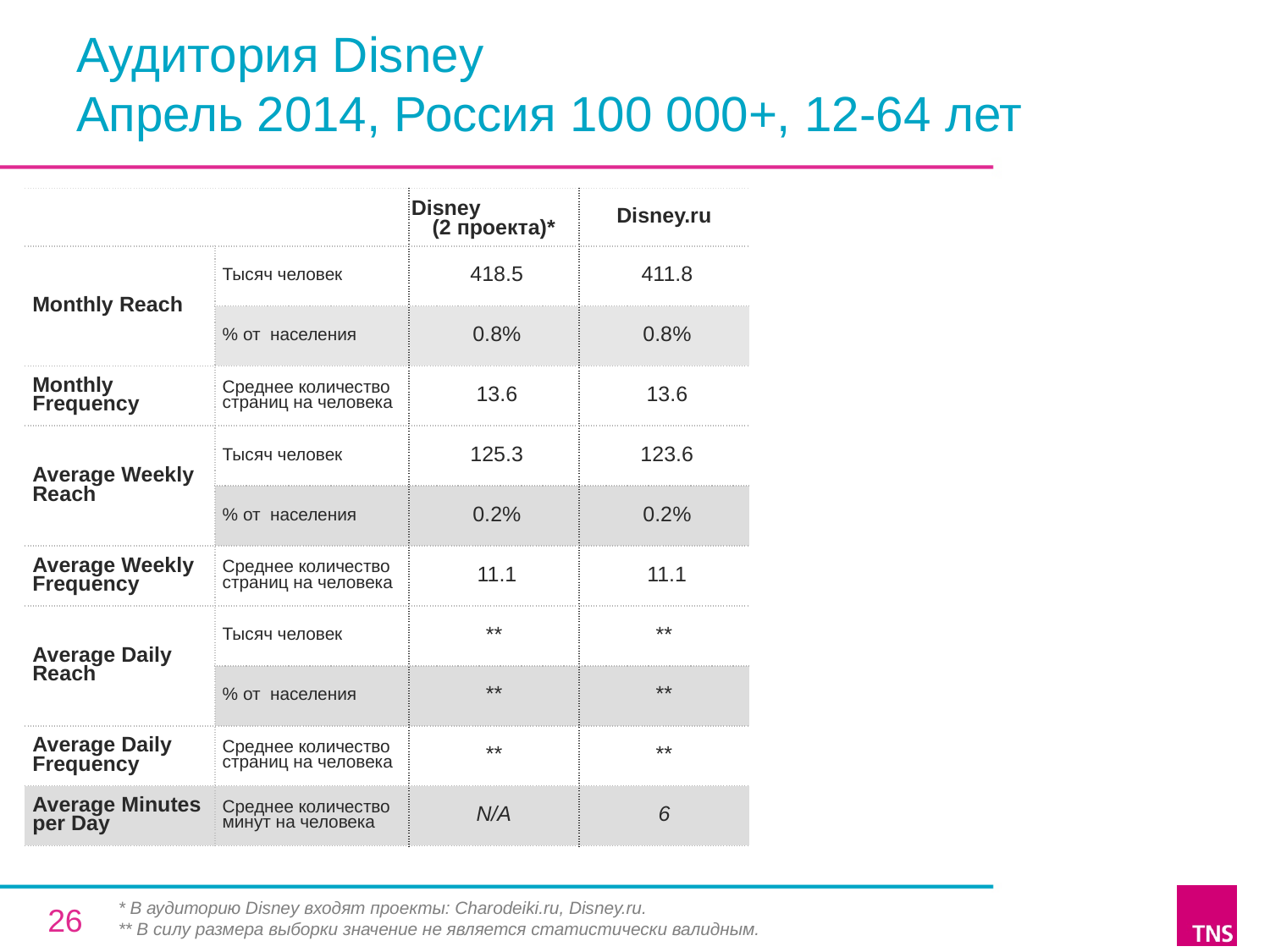

# Аудитория Disney Апрель 2014, Россия 100 000+, 12-64 лет
|  |  | Disney (2 проекта)\* | Disney.ru |
| --- | --- | --- | --- |
| Monthly Reach | Тысяч человек | 418.5 | 411.8 |
|  | % от населения | 0.8% | 0.8% |
| Monthly Frequency | Среднее количество страниц на человека | 13.6 | 13.6 |
| Average Weekly Reach | Тысяч человек | 125.3 | 123.6 |
|  | % от населения | 0.2% | 0.2% |
| Average Weekly Frequency | Среднее количество страниц на человека | 11.1 | 11.1 |
| Average Daily Reach | Тысяч человек | \*\* | \*\* |
|  | % от населения | \*\* | \*\* |
| Average Daily Frequency | Среднее количество страниц на человека | \*\* | \*\* |
| Average Minutes per Day | Среднее количество минут на человека | N/A | 6 |
* В аудиторию Disney входят проекты: Charodeiki.ru, Disney.ru.
** В силу размера выборки значение не является статистически валидным.
26